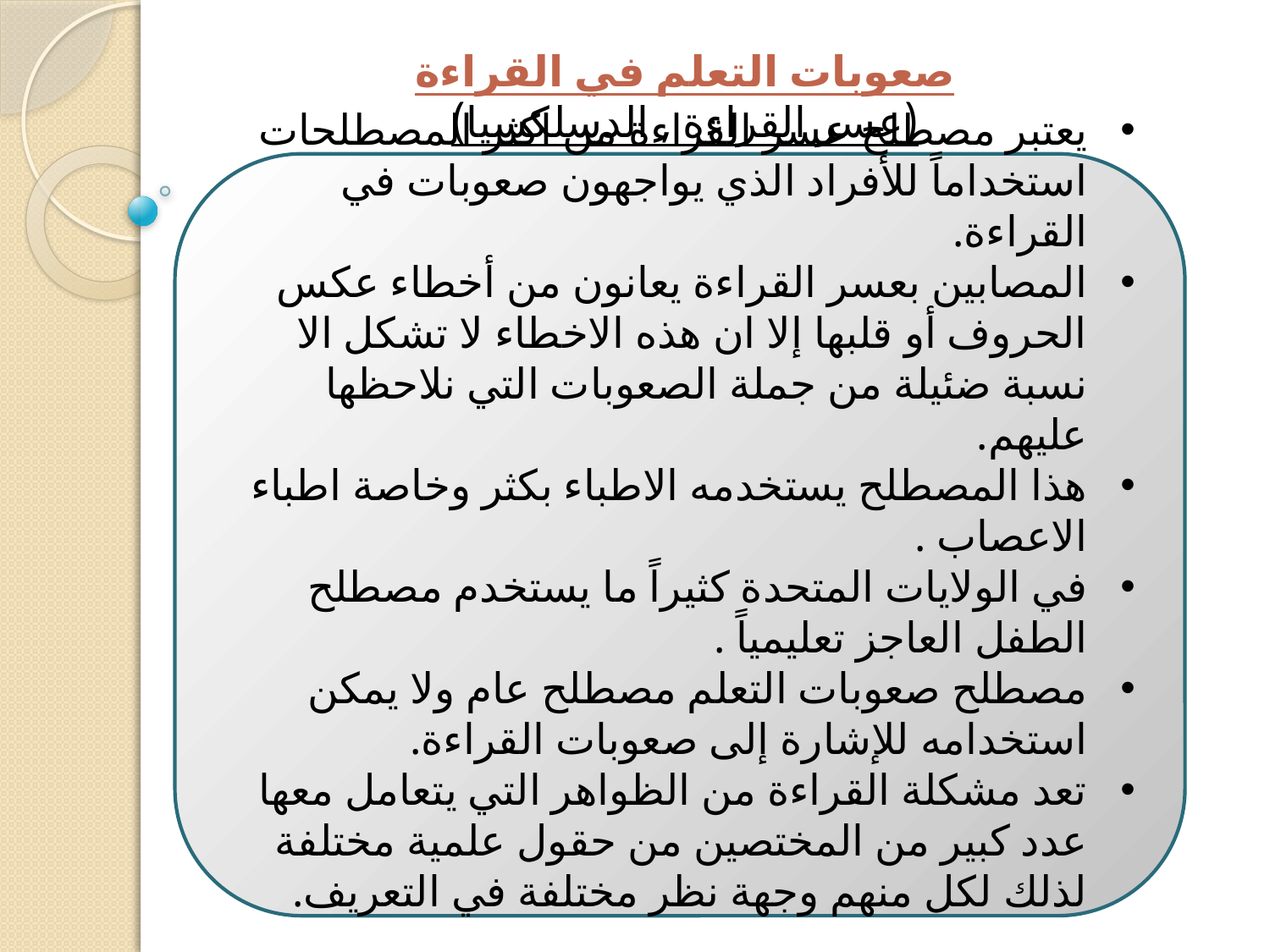

صعوبات التعلم في القراءة
(عسر القراءة , الدسلكسيا)
يعتبر مصطلح عسر القراءة من اكثر المصطلحات استخداماً للأفراد الذي يواجهون صعوبات في القراءة.
المصابين بعسر القراءة يعانون من أخطاء عكس الحروف أو قلبها إلا ان هذه الاخطاء لا تشكل الا نسبة ضئيلة من جملة الصعوبات التي نلاحظها عليهم.
هذا المصطلح يستخدمه الاطباء بكثر وخاصة اطباء الاعصاب .
في الولايات المتحدة كثيراً ما يستخدم مصطلح الطفل العاجز تعليمياً .
مصطلح صعوبات التعلم مصطلح عام ولا يمكن استخدامه للإشارة إلى صعوبات القراءة.
تعد مشكلة القراءة من الظواهر التي يتعامل معها عدد كبير من المختصين من حقول علمية مختلفة لذلك لكل منهم وجهة نظر مختلفة في التعريف.